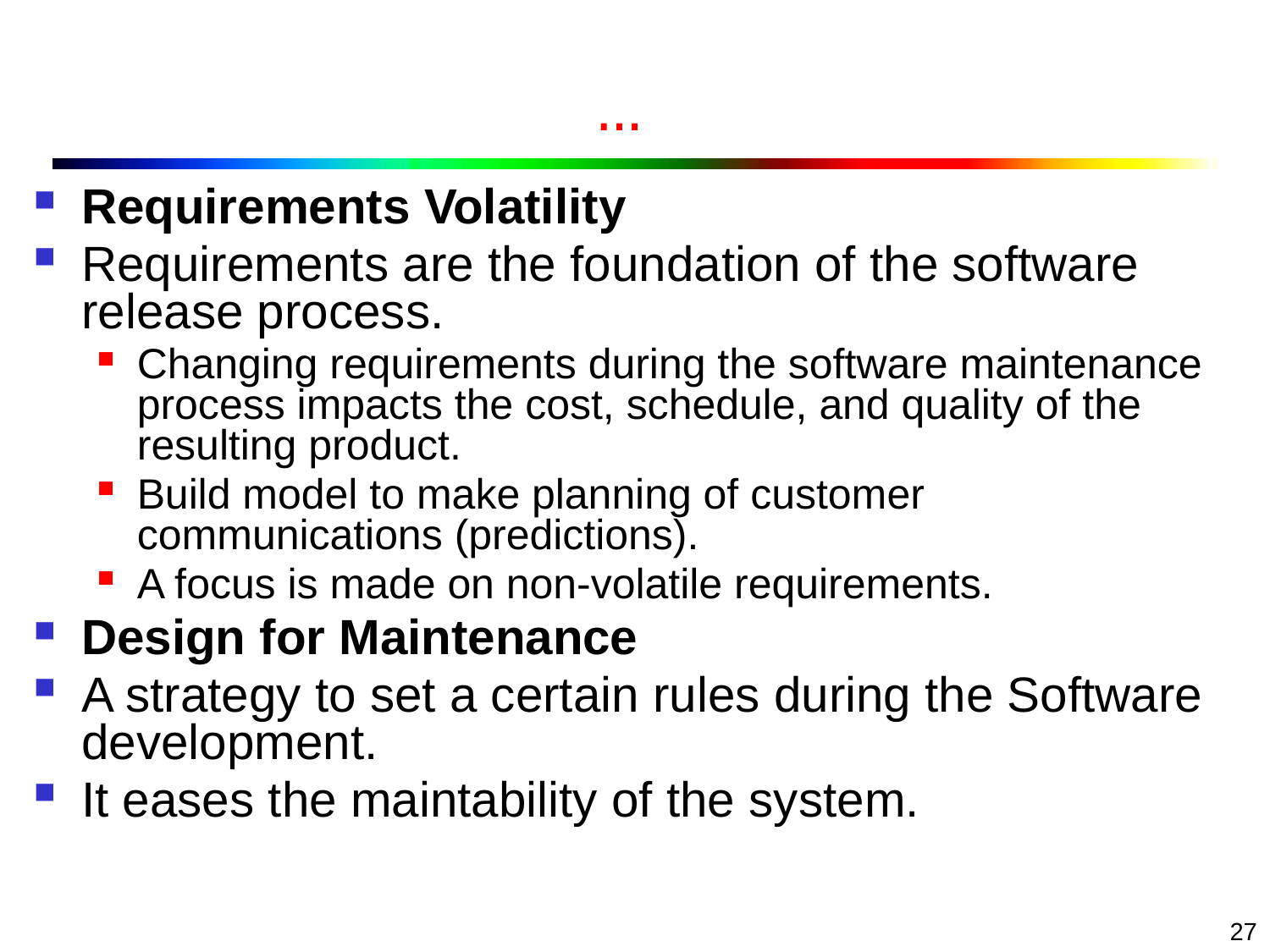

…
# Requirements Volatility
Requirements are the foundation of the software release process.
Changing requirements during the software maintenance process impacts the cost, schedule, and quality of the resulting product.
Build model to make planning of customer communications (predictions).
A focus is made on non-volatile requirements.
Design for Maintenance
A strategy to set a certain rules during the Software development.
It eases the maintability of the system.

27